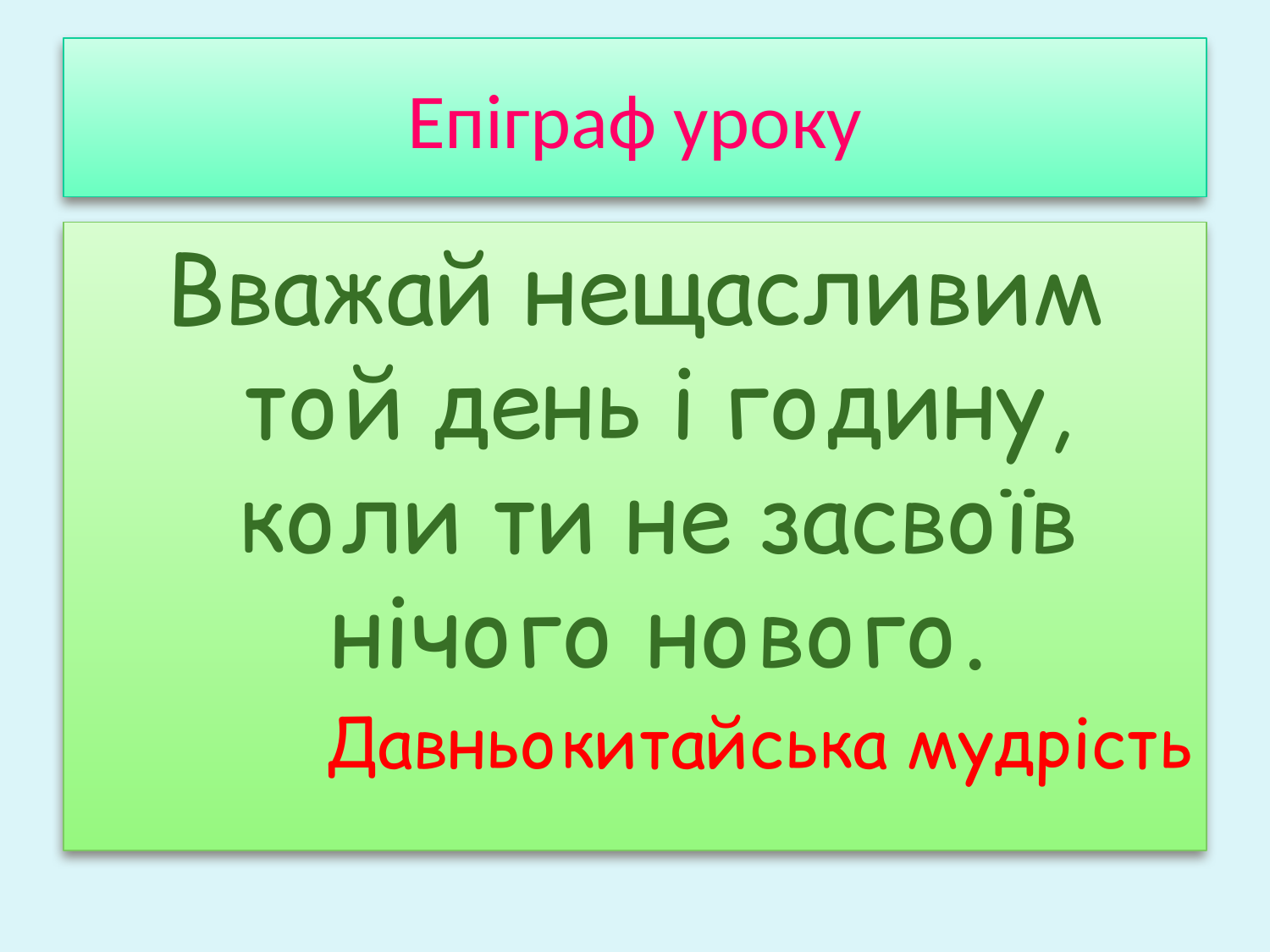

# Епіграф уроку
Вважай нещасливим той день і годину, коли ти не засвоїв нічого нового.
Давньокитайська мудрість